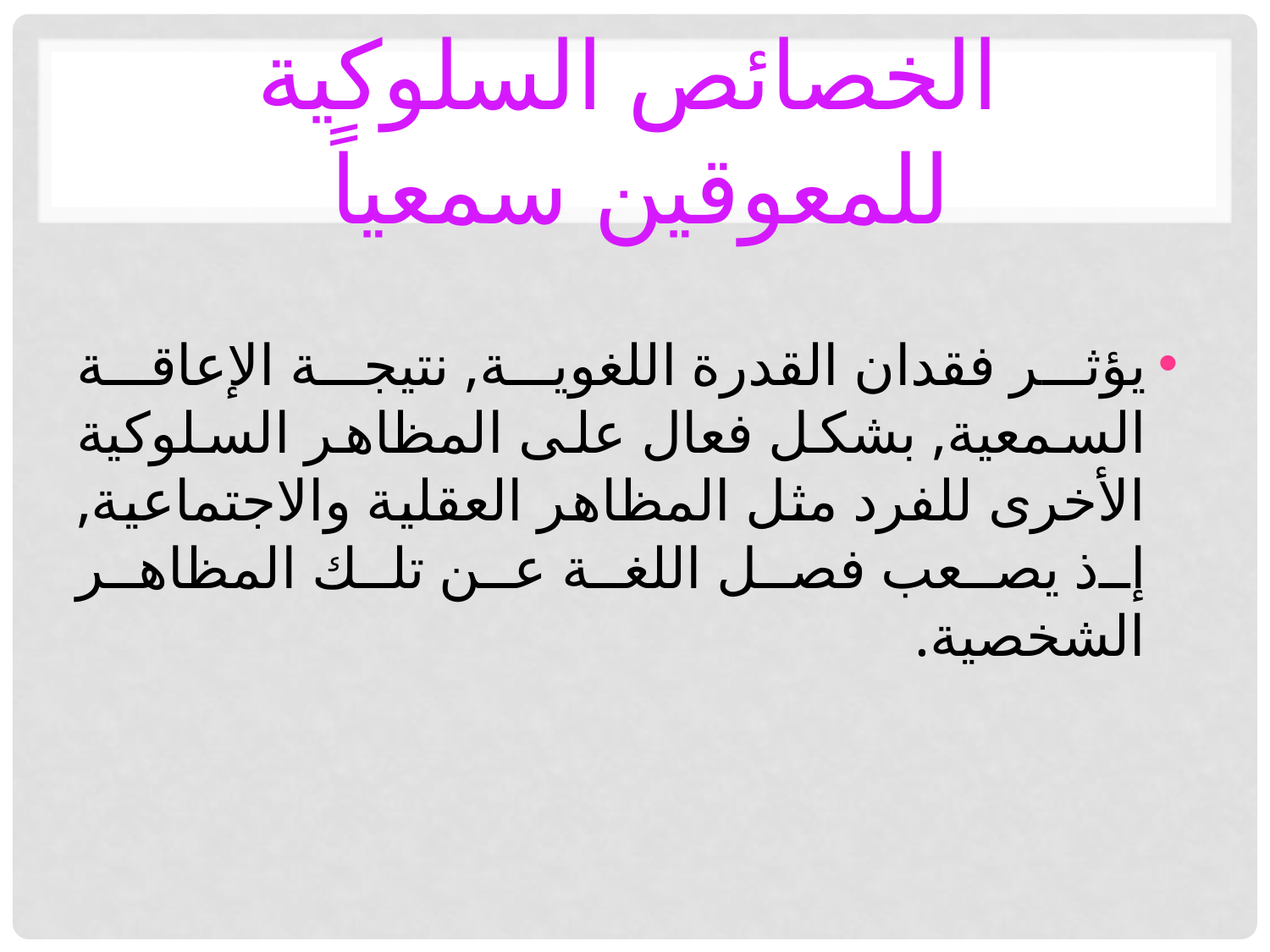

# الخصائص السلوكية للمعوقين سمعياً

يؤثر فقدان القدرة اللغوية, نتيجة الإعاقة السمعية, بشكل فعال على المظاهر السلوكية الأخرى للفرد مثل المظاهر العقلية والاجتماعية, إذ يصعب فصل اللغة عن تلك المظاهر الشخصية.